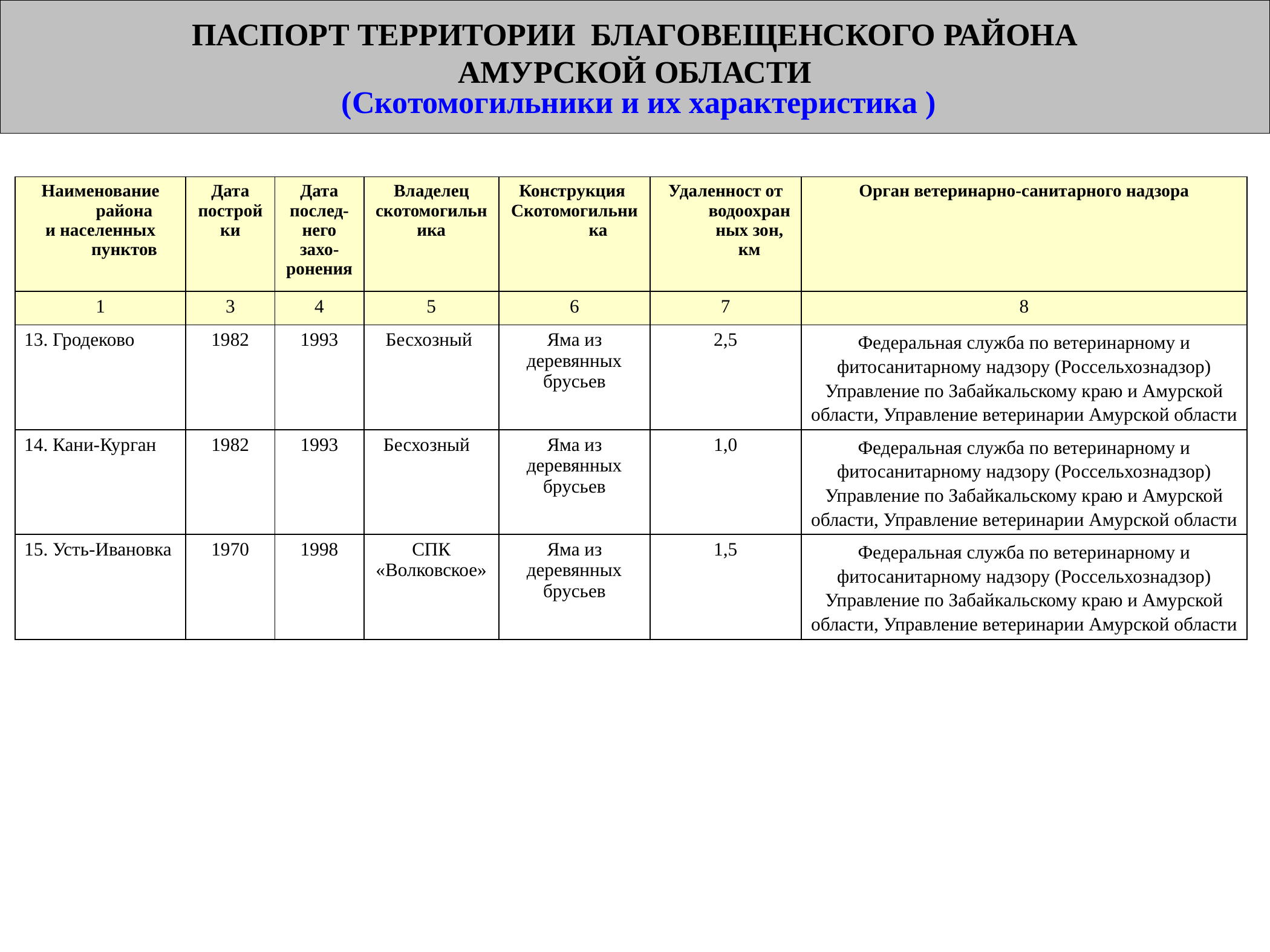

ПАСПОРТ ТЕРРИТОРИИ  БЛАГОВЕЩЕНСКОГО РАЙОНА
АМУРСКОЙ ОБЛАСТИ
 (Скотомогильники и их характеристика )
| Наименование района и населенных пунктов | Дата постройки | Дата послед- него захо-ронения | Владелец скотомогильника | Конструкция Скотомогильника | Удаленност от водоохранных зон, км | Орган ветеринарно-санитарного надзора |
| --- | --- | --- | --- | --- | --- | --- |
| 1 | 3 | 4 | 5 | 6 | 7 | 8 |
| 13. Гродеково | 1982 | 1993 | Бесхозный | Яма из деревянных брусьев | 2,5 | Федеральная служба по ветеринарному и фитосанитарному надзору (Россельхознадзор) Управление по Забайкальскому краю и Амурской области, Управление ветеринарии Амурской области |
| 14. Кани-Курган | 1982 | 1993 | Бесхозный | Яма из деревянных брусьев | 1,0 | Федеральная служба по ветеринарному и фитосанитарному надзору (Россельхознадзор) Управление по Забайкальскому краю и Амурской области, Управление ветеринарии Амурской области |
| 15. Усть-Ивановка | 1970 | 1998 | СПК «Волковское» | Яма из деревянных брусьев | 1,5 | Федеральная служба по ветеринарному и фитосанитарному надзору (Россельхознадзор) Управление по Забайкальскому краю и Амурской области, Управление ветеринарии Амурской области |